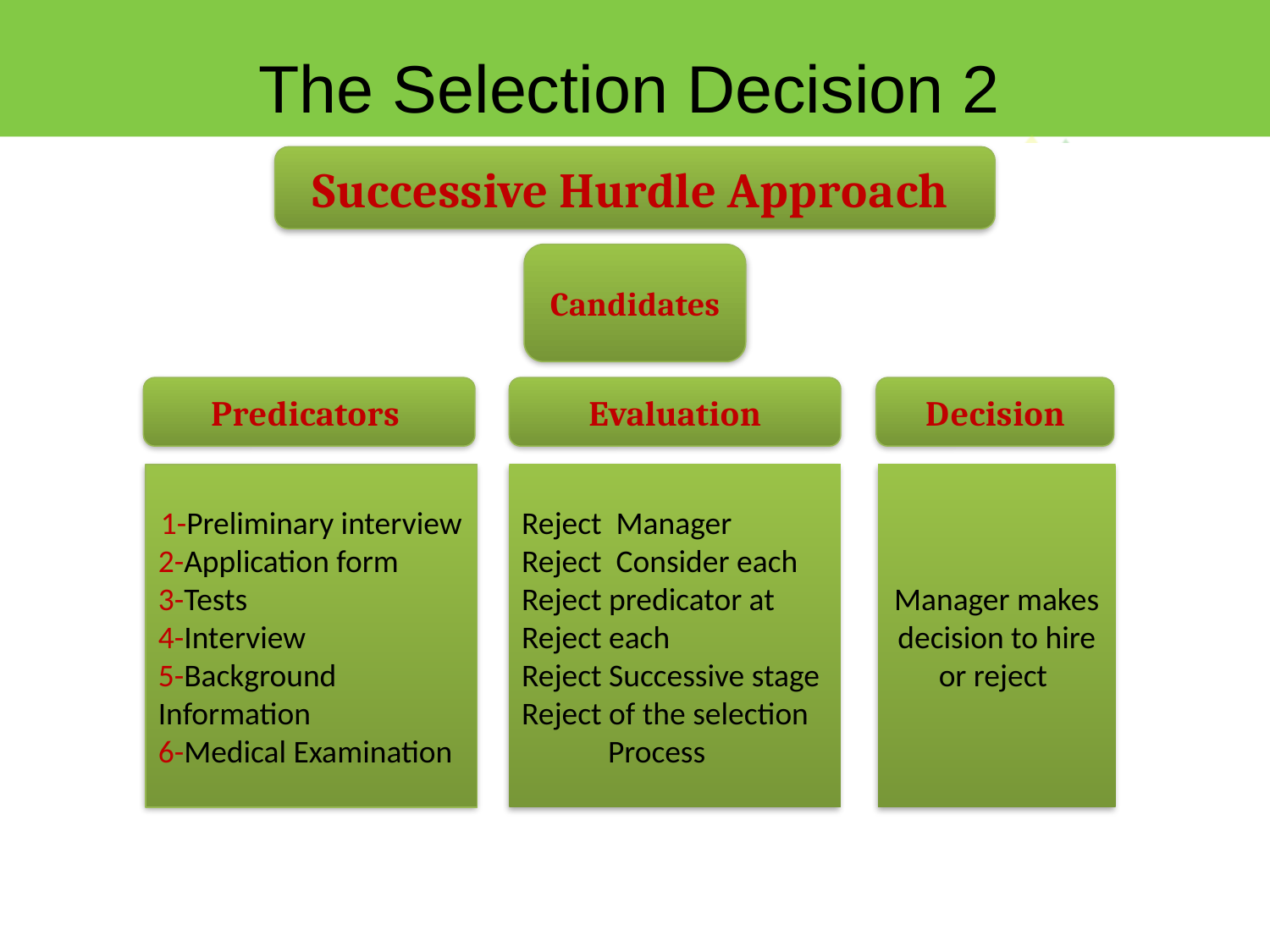

The Selection Decision 2

Successive Hurdle Approach
Candidates
Predicators
Evaluation
Decision
1-Preliminary interview
2-Application form
3-Tests
4-Interview
5-Background Information
6-Medical Examination

Reject  Manager
Reject  Consider each
Reject predicator at
Reject each
Reject Successive stage
Reject of the selection
            Process

Manager makes decision to hire or reject